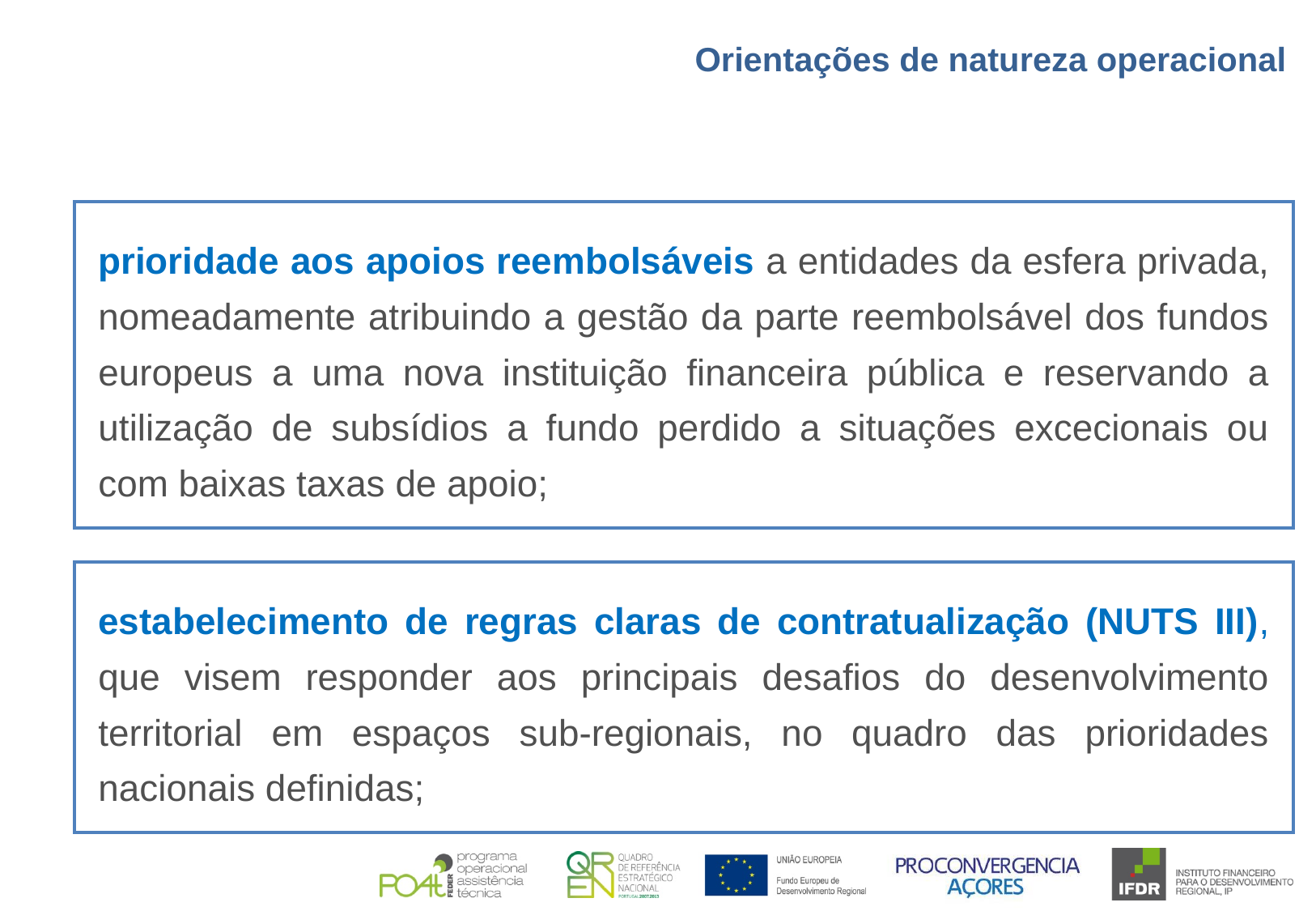

Orientações de natureza operacional
prioridade aos apoios reembolsáveis a entidades da esfera privada, nomeadamente atribuindo a gestão da parte reembolsável dos fundos europeus a uma nova instituição financeira pública e reservando a utilização de subsídios a fundo perdido a situações excecionais ou com baixas taxas de apoio;
estabelecimento de regras claras de contratualização (NUTS III), que visem responder aos principais desafios do desenvolvimento territorial em espaços sub-regionais, no quadro das prioridades nacionais definidas;